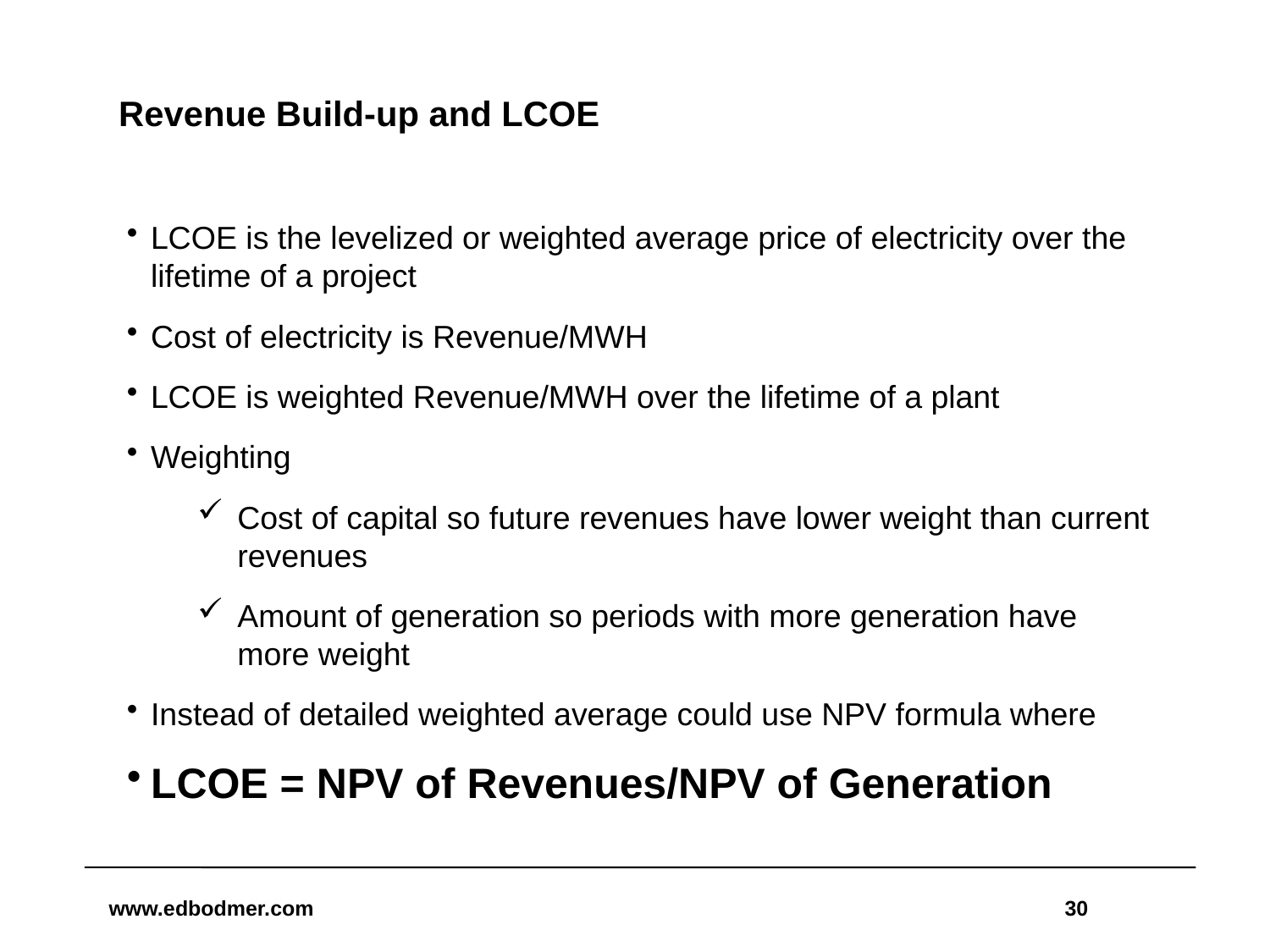

# Revenue Build-up and LCOE
LCOE is the levelized or weighted average price of electricity over the lifetime of a project
Cost of electricity is Revenue/MWH
LCOE is weighted Revenue/MWH over the lifetime of a plant
Weighting
Cost of capital so future revenues have lower weight than current revenues
Amount of generation so periods with more generation have more weight
Instead of detailed weighted average could use NPV formula where
LCOE = NPV of Revenues/NPV of Generation